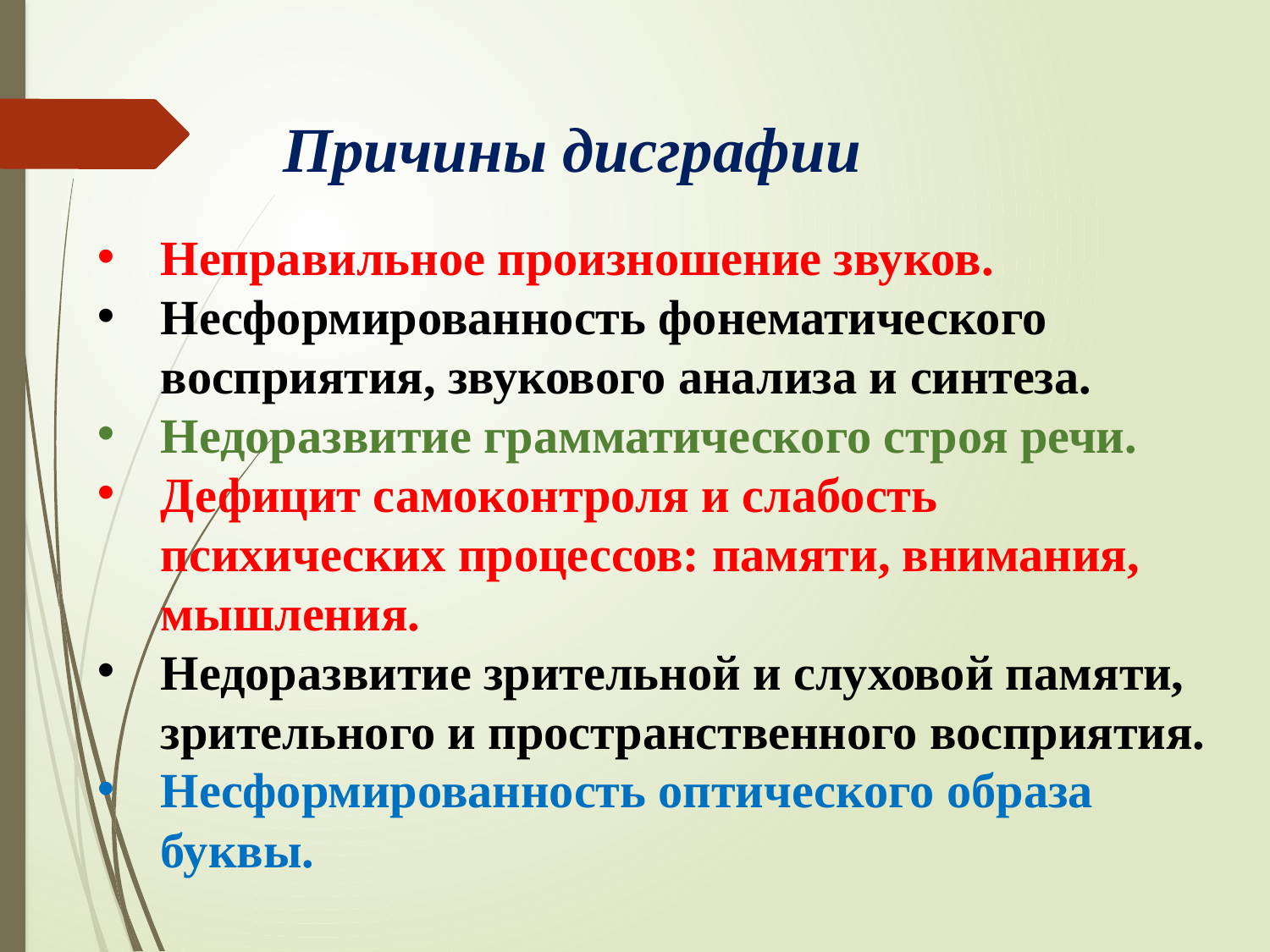

# Причины дисграфии
Неправильное произношение звуков.
Несформированность фонематического восприятия, звукового анализа и синтеза.
Недоразвитие грамматического строя речи.
Дефицит самоконтроля и слабость психических процессов: памяти, внимания, мышления.
Недоразвитие зрительной и слуховой памяти, зрительного и пространственного восприятия.
Несформированность оптического образа буквы.